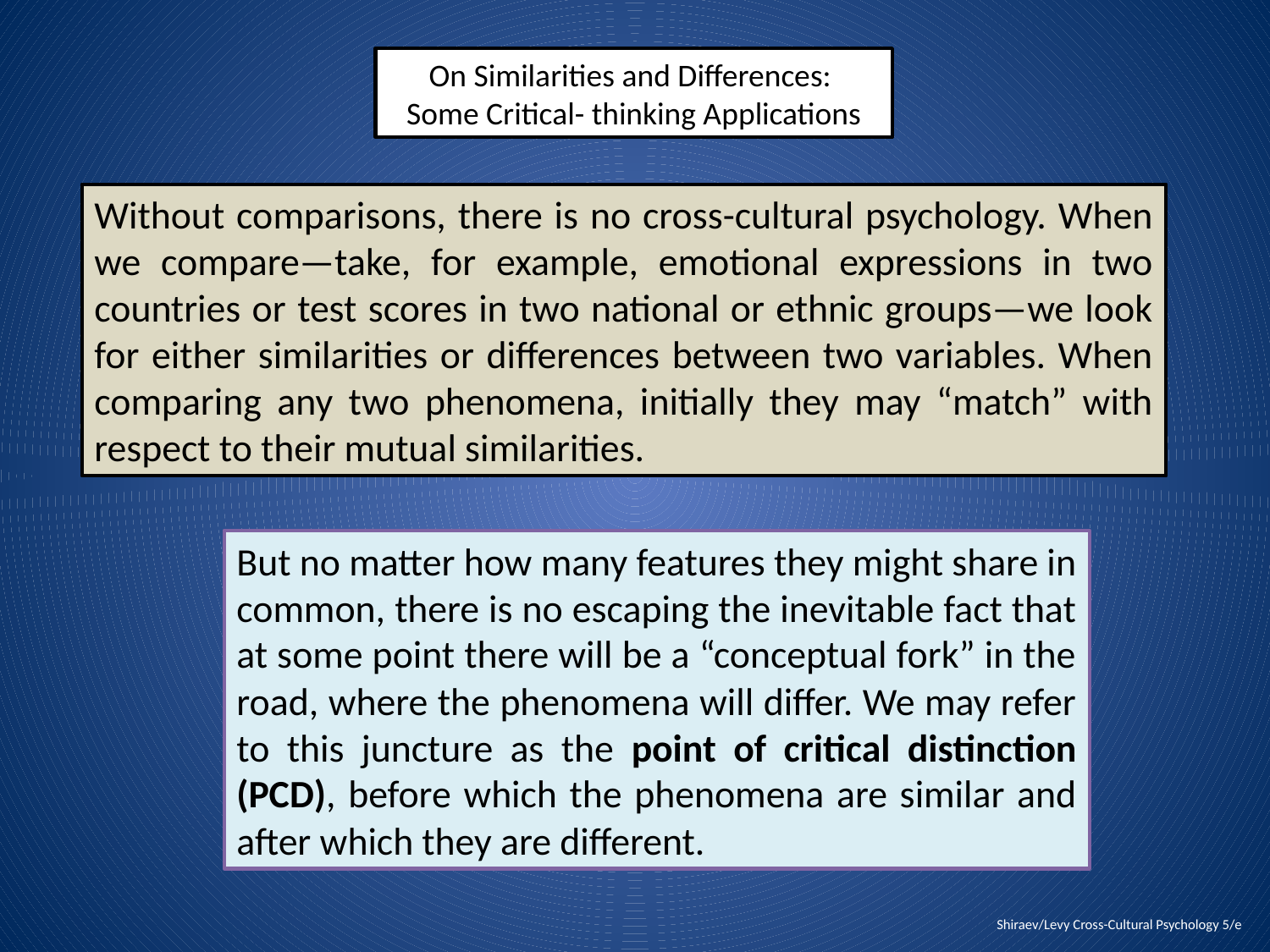

On Similarities and Differences:
Some Critical- thinking Applications
Without comparisons, there is no cross-cultural psychology. When we compare—take, for example, emotional expressions in two countries or test scores in two national or ethnic groups—we look for either similarities or differences between two variables. When comparing any two phenomena, initially they may “match” with respect to their mutual similarities.
But no matter how many features they might share in common, there is no escaping the inevitable fact that at some point there will be a “conceptual fork” in the road, where the phenomena will differ. We may refer to this juncture as the point of critical distinction (PCD), before which the phenomena are similar and after which they are different.
Shiraev/Levy Cross-Cultural Psychology 5/e